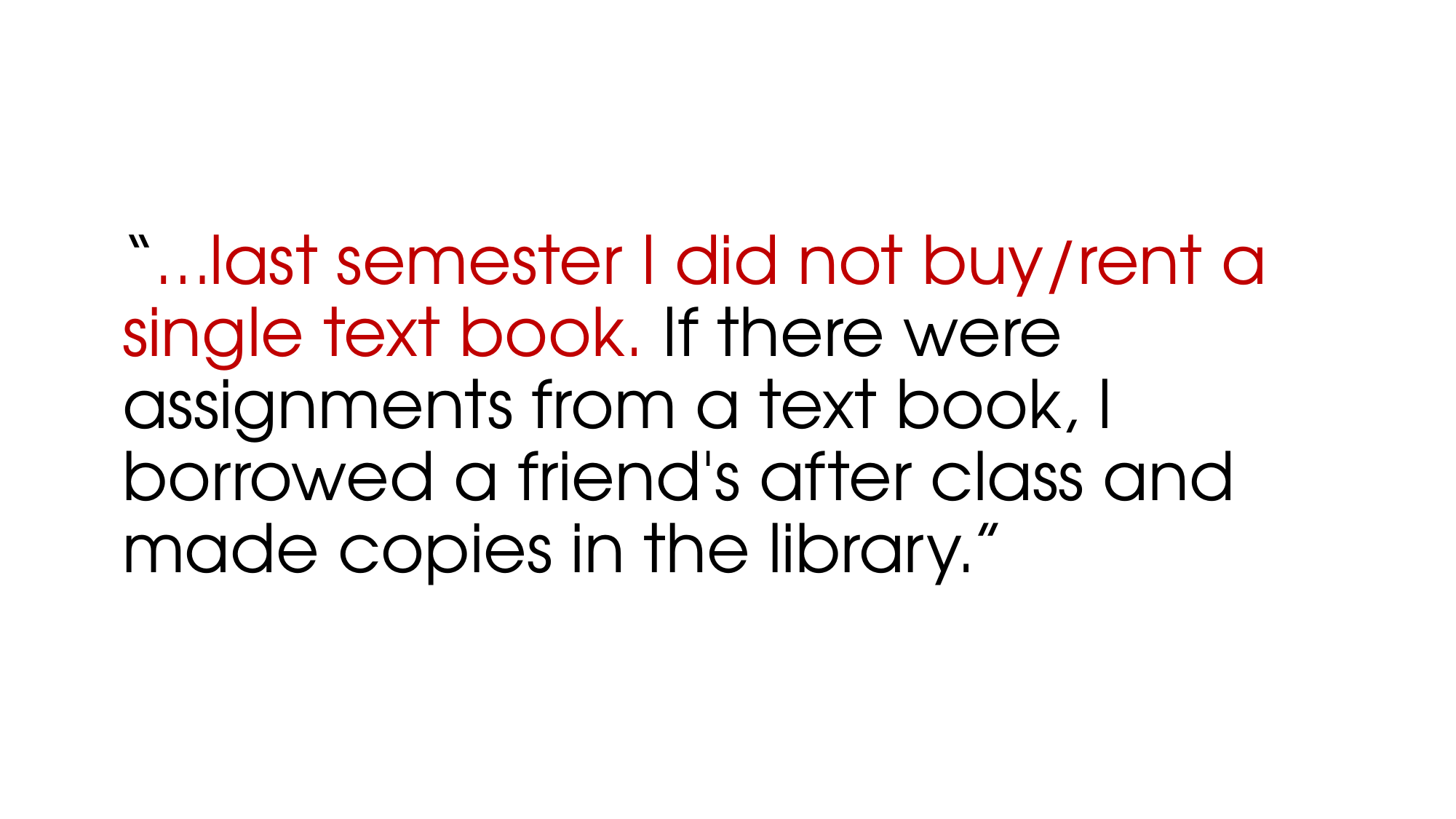

# “…last semester I did not buy/rent a single text book. If there were assignments from a text book, I borrowed a friend's after class and made copies in the library.”